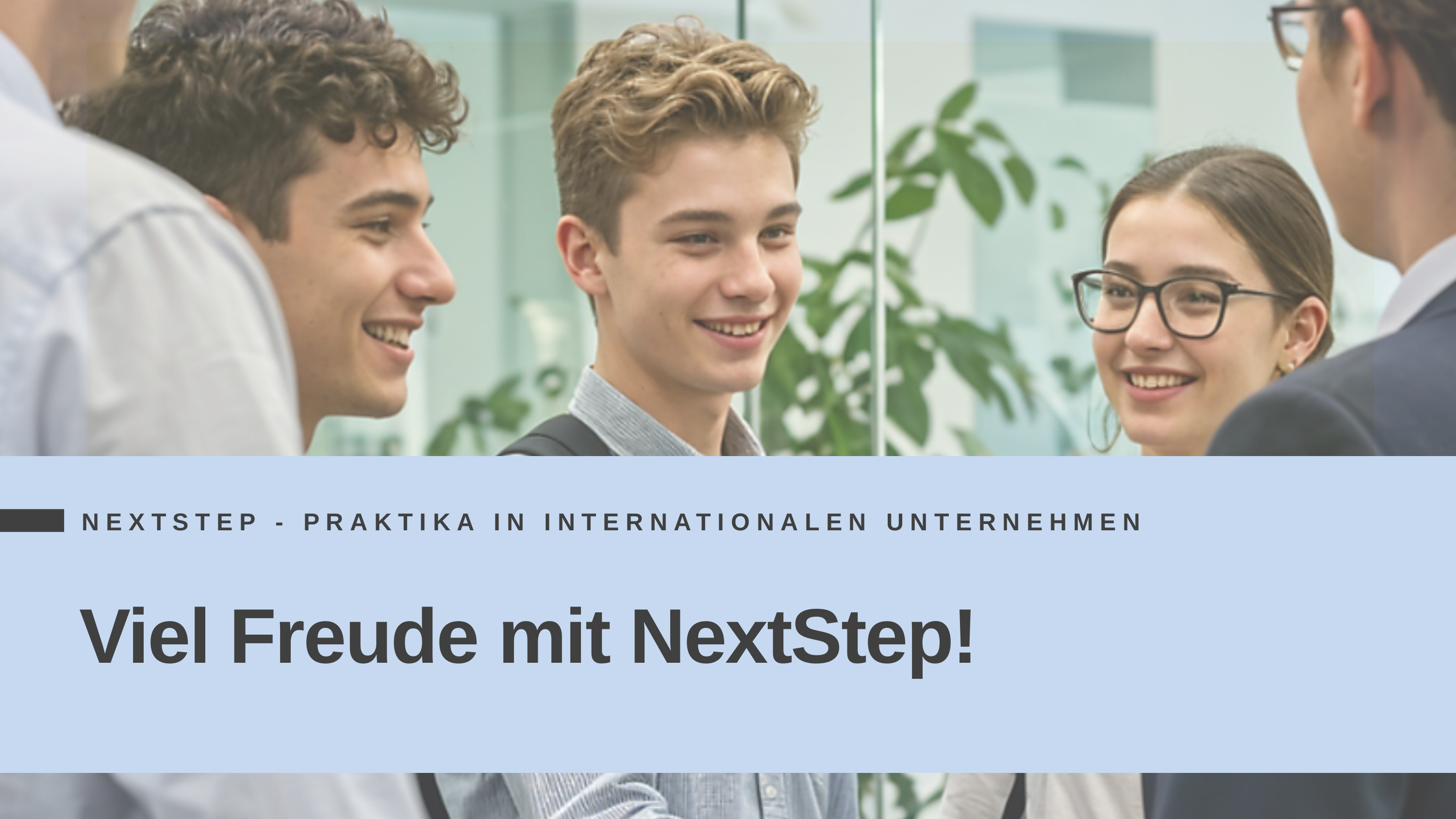

NEXTSTEP - PRAKTIKA IN INTERNATIONALEN UNTERNEHMEN

Viel Freude mit NextStep!